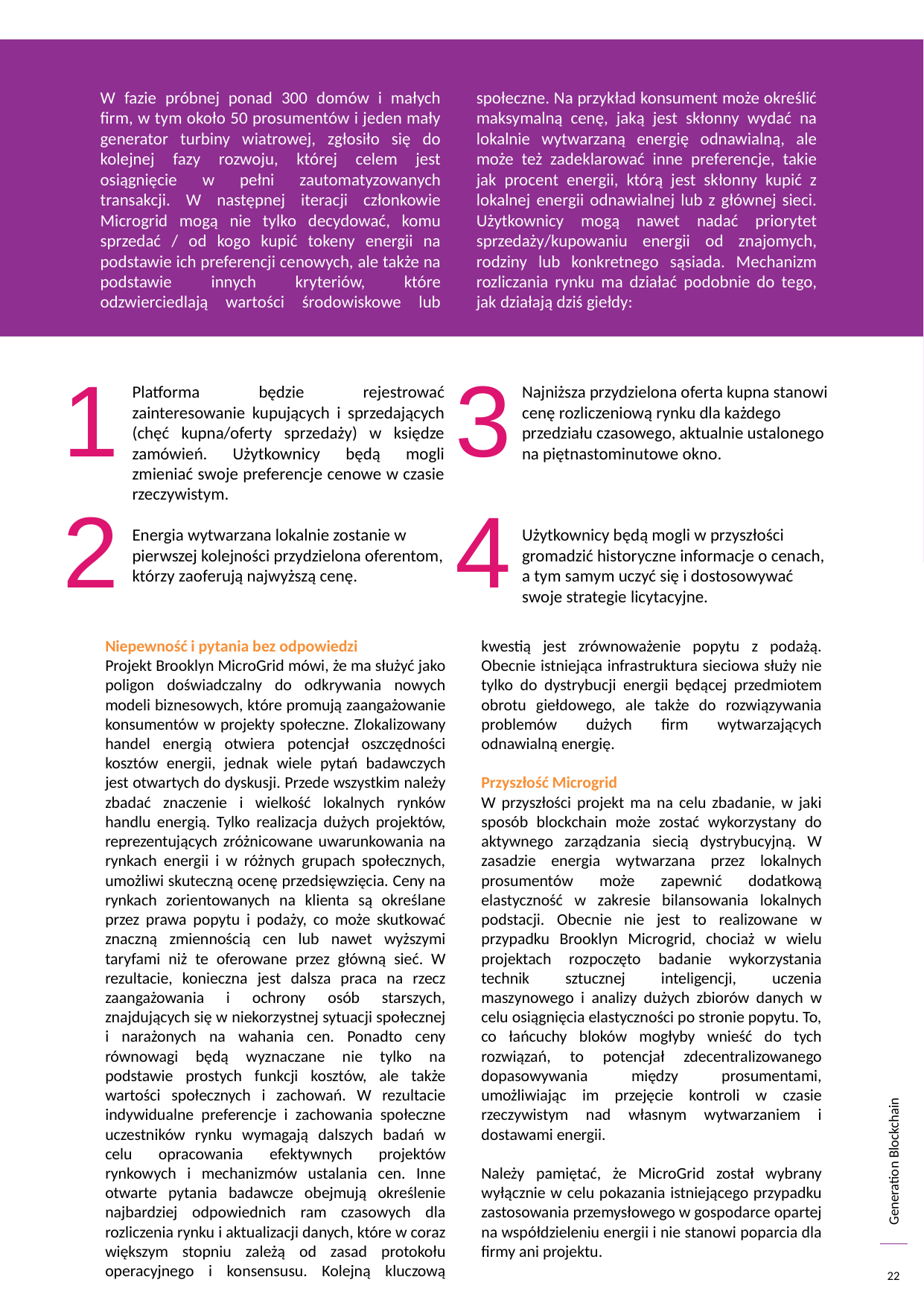

W fazie próbnej ponad 300 domów i małych firm, w tym około 50 prosumentów i jeden mały generator turbiny wiatrowej, zgłosiło się do kolejnej fazy rozwoju, której celem jest osiągnięcie w pełni zautomatyzowanych transakcji. W następnej iteracji członkowie Microgrid mogą nie tylko decydować, komu sprzedać / od kogo kupić tokeny energii na podstawie ich preferencji cenowych, ale także na podstawie innych kryteriów, które odzwierciedlają wartości środowiskowe lub społeczne. Na przykład konsument może określić maksymalną cenę, jaką jest skłonny wydać na lokalnie wytwarzaną energię odnawialną, ale może też zadeklarować inne preferencje, takie jak procent energii, którą jest skłonny kupić z lokalnej energii odnawialnej lub z głównej sieci. Użytkownicy mogą nawet nadać priorytet sprzedaży/kupowaniu energii od znajomych, rodziny lub konkretnego sąsiada. Mechanizm rozliczania rynku ma działać podobnie do tego, jak działają dziś giełdy:

1
3
Platforma będzie rejestrować zainteresowanie kupujących i sprzedających (chęć kupna/oferty sprzedaży) w księdze zamówień. Użytkownicy będą mogli zmieniać swoje preferencje cenowe w czasie rzeczywistym.

Energia wytwarzana lokalnie zostanie w pierwszej kolejności przydzielona oferentom, którzy zaoferują najwyższą cenę.

Najniższa przydzielona oferta kupna stanowi cenę rozliczeniową rynku dla każdego przedziału czasowego, aktualnie ustalonego na piętnastominutowe okno.

Użytkownicy będą mogli w przyszłości gromadzić historyczne informacje o cenach, a tym samym uczyć się i dostosowywać swoje strategie licytacyjne.

2
4
Niepewność i pytania bez odpowiedzi
Projekt Brooklyn MicroGrid mówi, że ma służyć jako poligon doświadczalny do odkrywania nowych modeli biznesowych, które promują zaangażowanie konsumentów w projekty społeczne. Zlokalizowany handel energią otwiera potencjał oszczędności kosztów energii, jednak wiele pytań badawczych jest otwartych do dyskusji. Przede wszystkim należy zbadać znaczenie i wielkość lokalnych rynków handlu energią. Tylko realizacja dużych projektów, reprezentujących zróżnicowane uwarunkowania na rynkach energii i w różnych grupach społecznych, umożliwi skuteczną ocenę przedsięwzięcia. Ceny na rynkach zorientowanych na klienta są określane przez prawa popytu i podaży, co może skutkować znaczną zmiennością cen lub nawet wyższymi taryfami niż te oferowane przez główną sieć. W rezultacie, konieczna jest dalsza praca na rzecz zaangażowania i ochrony osób starszych, znajdujących się w niekorzystnej sytuacji społecznej i narażonych na wahania cen. Ponadto ceny równowagi będą wyznaczane nie tylko na podstawie prostych funkcji kosztów, ale także wartości społecznych i zachowań. W rezultacie indywidualne preferencje i zachowania społeczne uczestników rynku wymagają dalszych badań w celu opracowania efektywnych projektów rynkowych i mechanizmów ustalania cen. Inne otwarte pytania badawcze obejmują określenie najbardziej odpowiednich ram czasowych dla rozliczenia rynku i aktualizacji danych, które w coraz większym stopniu zależą od zasad protokołu operacyjnego i konsensusu. Kolejną kluczową kwestią jest zrównoważenie popytu z podażą. Obecnie istniejąca infrastruktura sieciowa służy nie tylko do dystrybucji energii będącej przedmiotem obrotu giełdowego, ale także do rozwiązywania problemów dużych firm wytwarzających odnawialną energię.

Przyszłość Microgrid
W przyszłości projekt ma na celu zbadanie, w jaki sposób blockchain może zostać wykorzystany do aktywnego zarządzania siecią dystrybucyjną. W zasadzie energia wytwarzana przez lokalnych prosumentów może zapewnić dodatkową elastyczność w zakresie bilansowania lokalnych podstacji. Obecnie nie jest to realizowane w przypadku Brooklyn Microgrid, chociaż w wielu projektach rozpoczęto badanie wykorzystania technik sztucznej inteligencji, uczenia maszynowego i analizy dużych zbiorów danych w celu osiągnięcia elastyczności po stronie popytu. To, co łańcuchy bloków mogłyby wnieść do tych rozwiązań, to potencjał zdecentralizowanego dopasowywania między prosumentami, umożliwiając im przejęcie kontroli w czasie rzeczywistym nad własnym wytwarzaniem i dostawami energii.

Należy pamiętać, że MicroGrid został wybrany wyłącznie w celu pokazania istniejącego przypadku zastosowania przemysłowego w gospodarce opartej na współdzieleniu energii i nie stanowi poparcia dla firmy ani projektu.
22